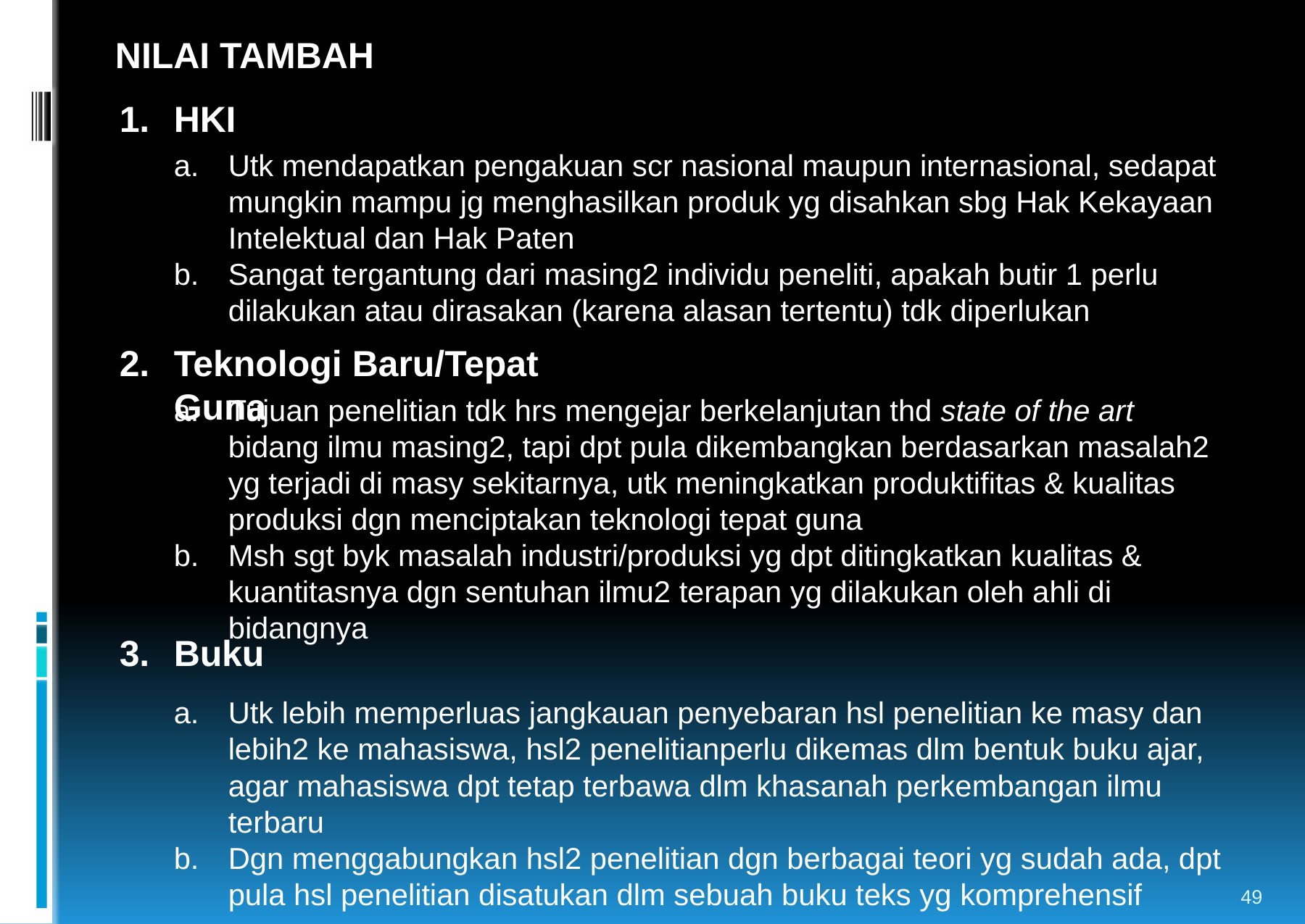

NILAI TAMBAH
HKI
Utk mendapatkan pengakuan scr nasional maupun internasional, sedapat mungkin mampu jg menghasilkan produk yg disahkan sbg Hak Kekayaan Intelektual dan Hak Paten
Sangat tergantung dari masing2 individu peneliti, apakah butir 1 perlu dilakukan atau dirasakan (karena alasan tertentu) tdk diperlukan
Teknologi Baru/Tepat Guna
Tujuan penelitian tdk hrs mengejar berkelanjutan thd state of the art bidang ilmu masing2, tapi dpt pula dikembangkan berdasarkan masalah2 yg terjadi di masy sekitarnya, utk meningkatkan produktifitas & kualitas produksi dgn menciptakan teknologi tepat guna
Msh sgt byk masalah industri/produksi yg dpt ditingkatkan kualitas & kuantitasnya dgn sentuhan ilmu2 terapan yg dilakukan oleh ahli di bidangnya
Buku
Utk lebih memperluas jangkauan penyebaran hsl penelitian ke masy dan lebih2 ke mahasiswa, hsl2 penelitianperlu dikemas dlm bentuk buku ajar, agar mahasiswa dpt tetap terbawa dlm khasanah perkembangan ilmu terbaru
Dgn menggabungkan hsl2 penelitian dgn berbagai teori yg sudah ada, dpt pula hsl penelitian disatukan dlm sebuah buku teks yg komprehensif
49